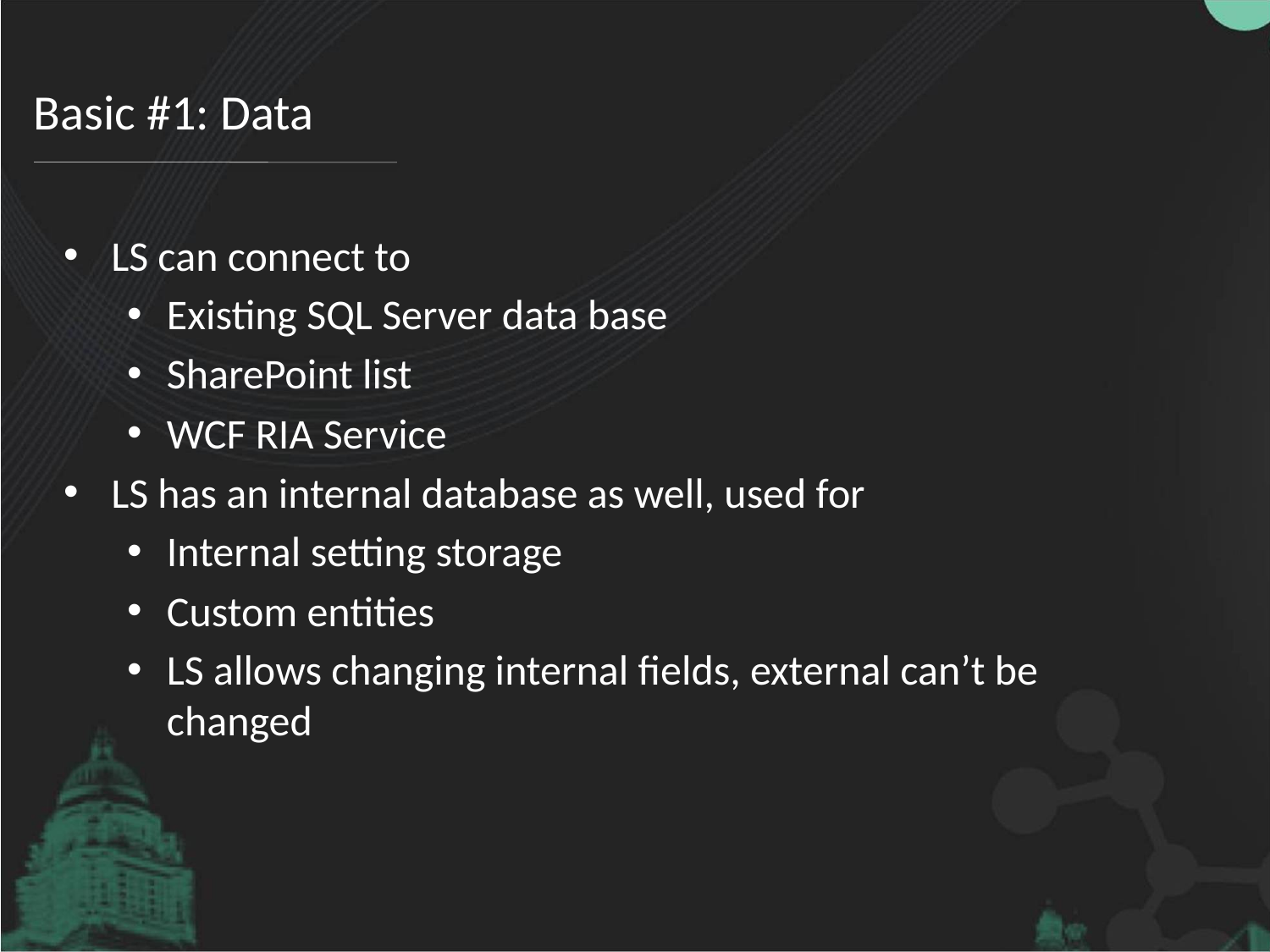

# Basic #1: Data
LS can connect to
Existing SQL Server data base
SharePoint list
WCF RIA Service
LS has an internal database as well, used for
Internal setting storage
Custom entities
LS allows changing internal fields, external can’t be changed